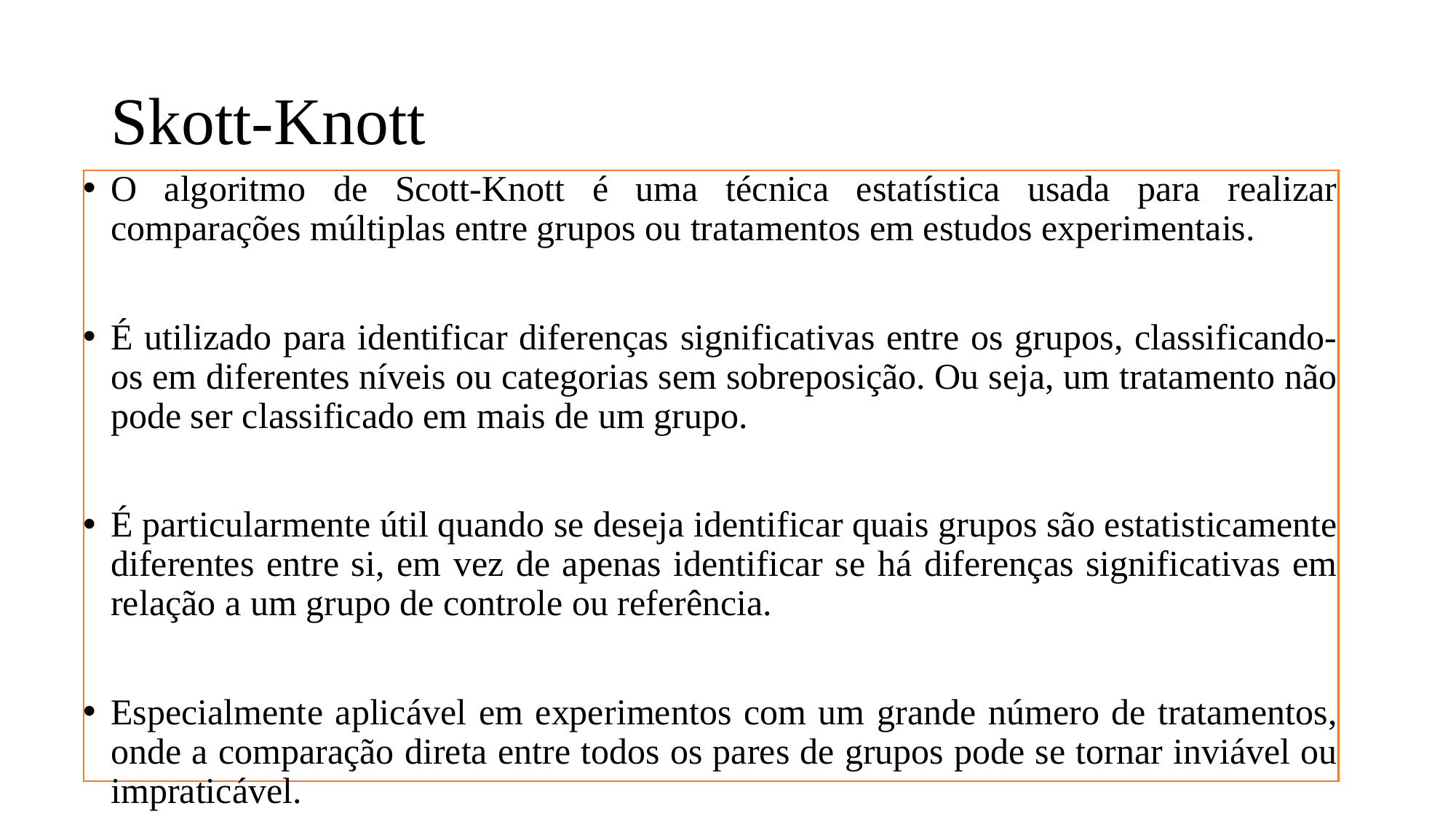

# Skott-Knott
O algoritmo de Scott-Knott é uma técnica estatística usada para realizar comparações múltiplas entre grupos ou tratamentos em estudos experimentais.

É utilizado para identificar diferenças significativas entre os grupos, classificando-os em diferentes níveis ou categorias sem sobreposição. Ou seja, um tratamento não pode ser classificado em mais de um grupo.

É particularmente útil quando se deseja identificar quais grupos são estatisticamente diferentes entre si, em vez de apenas identificar se há diferenças significativas em relação a um grupo de controle ou referência.

Especialmente aplicável em experimentos com um grande número de tratamentos, onde a comparação direta entre todos os pares de grupos pode se tornar inviável ou impraticável.